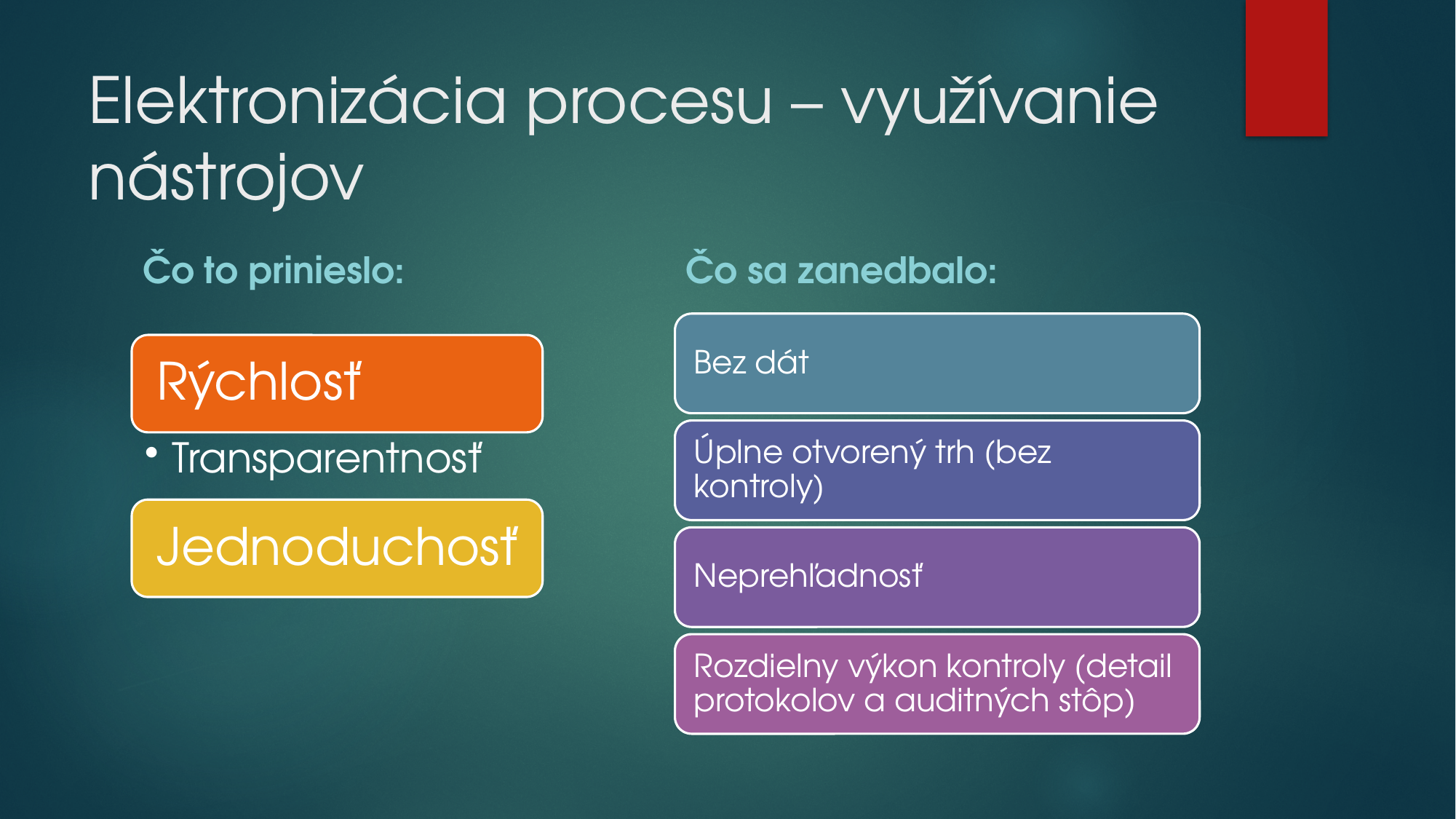

# Elektronizácia procesu – využívanie nástrojov
Čo to prinieslo:
Čo sa zanedbalo:
Rýchlosť
Transparentnosť
Jednoduchosť
Bez dát
Úplne otvorený trh (bez kontroly)
Neprehľadnosť
Rozdielny výkon kontroly (detail protokolov a auditných stôp)